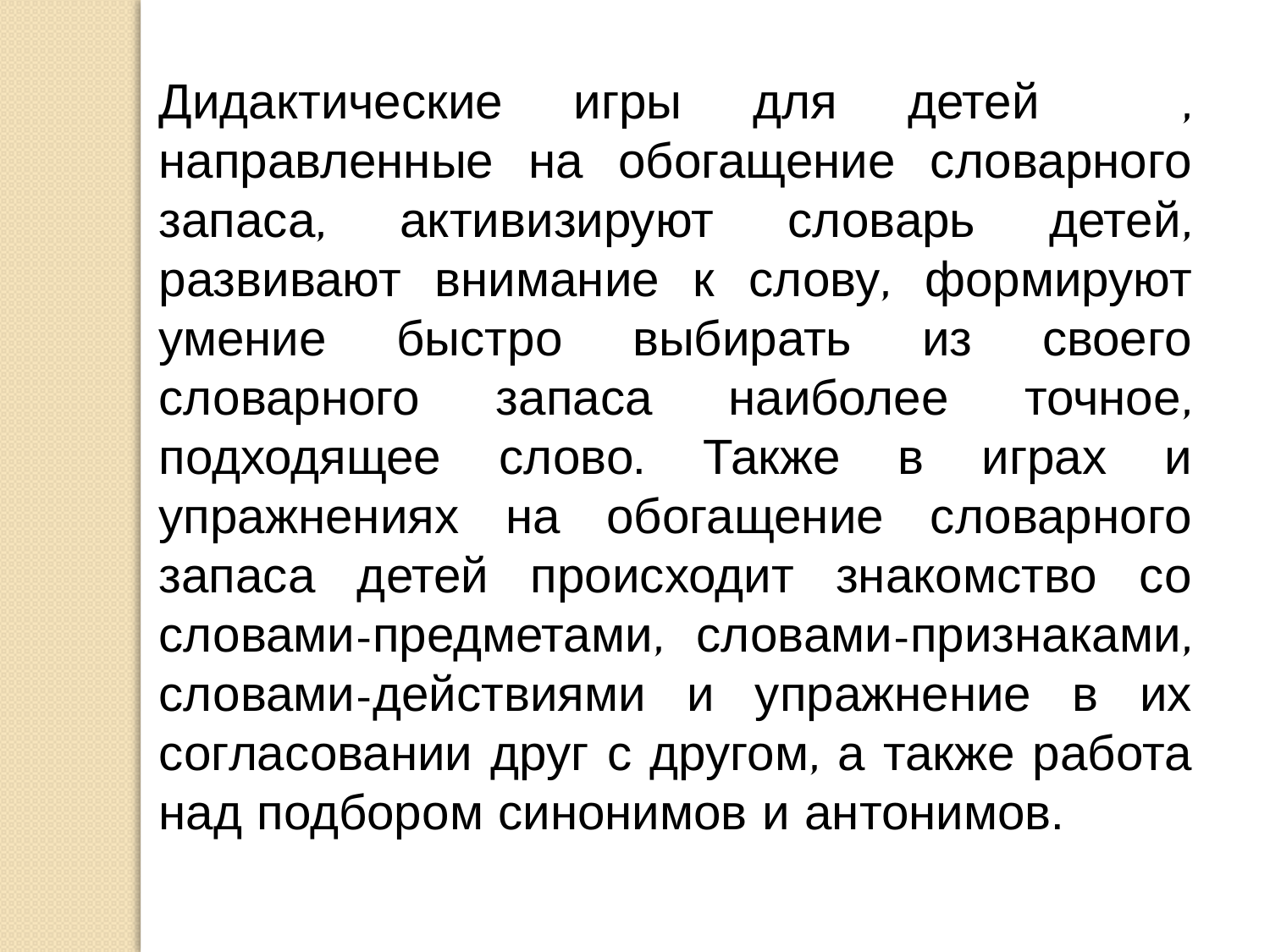

Дидактические игры для детей  , направленные на обогащение словарного запаса, активизируют словарь детей, развивают внимание к слову, формируют умение быстро выбирать из своего словарного запаса наиболее точное, подходящее слово. Также в играх и упражнениях на обогащение словарного запаса детей происходит знакомство со словами-предметами, словами-признаками, словами-действиями и упражнение в их согласовании друг с другом, а также работа над подбором синонимов и антонимов.